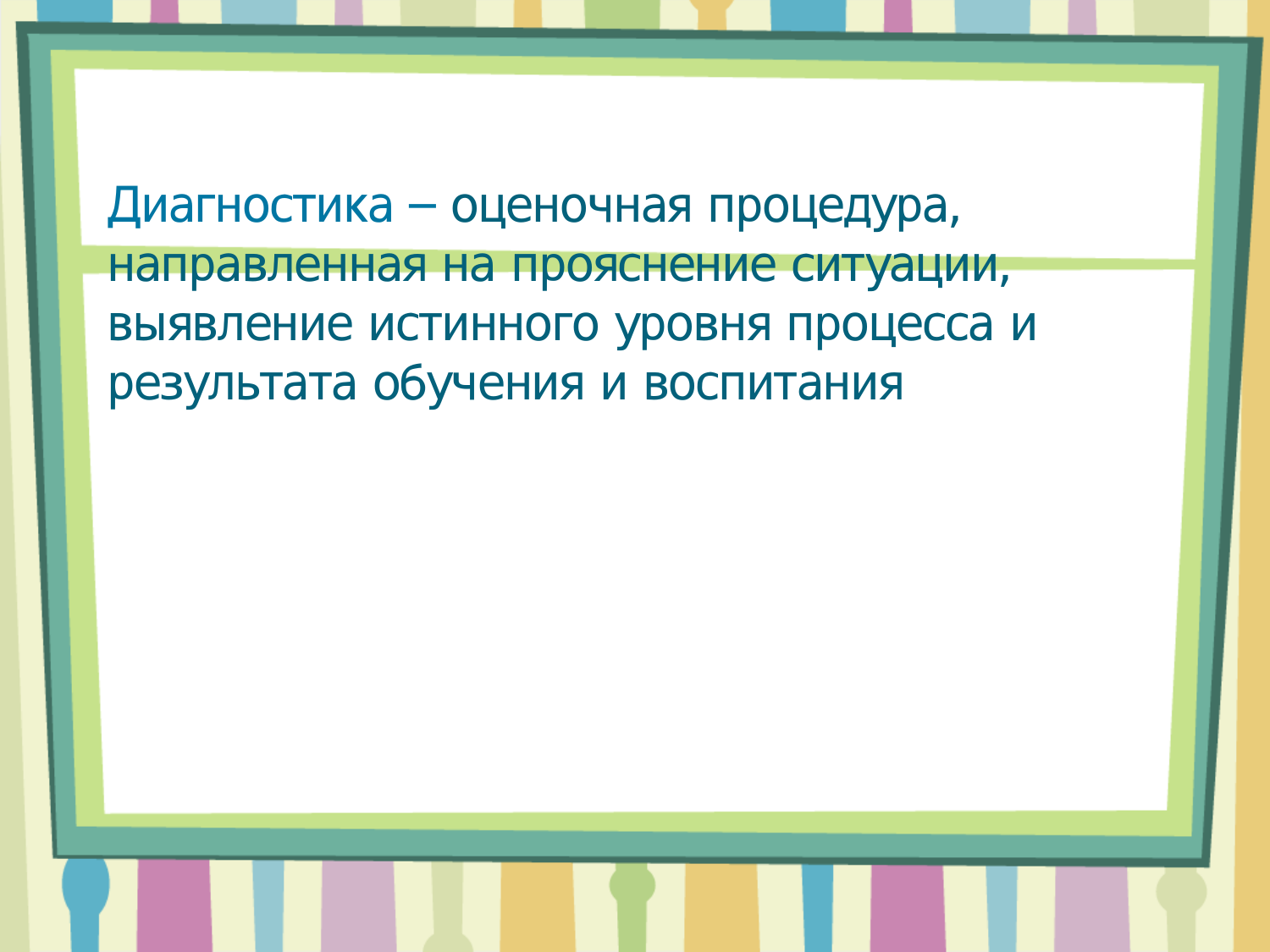

#
Диагностика – оценочная процедура, направленная на прояснение ситуации, выявление истинного уровня процесса и результата обучения и воспитания